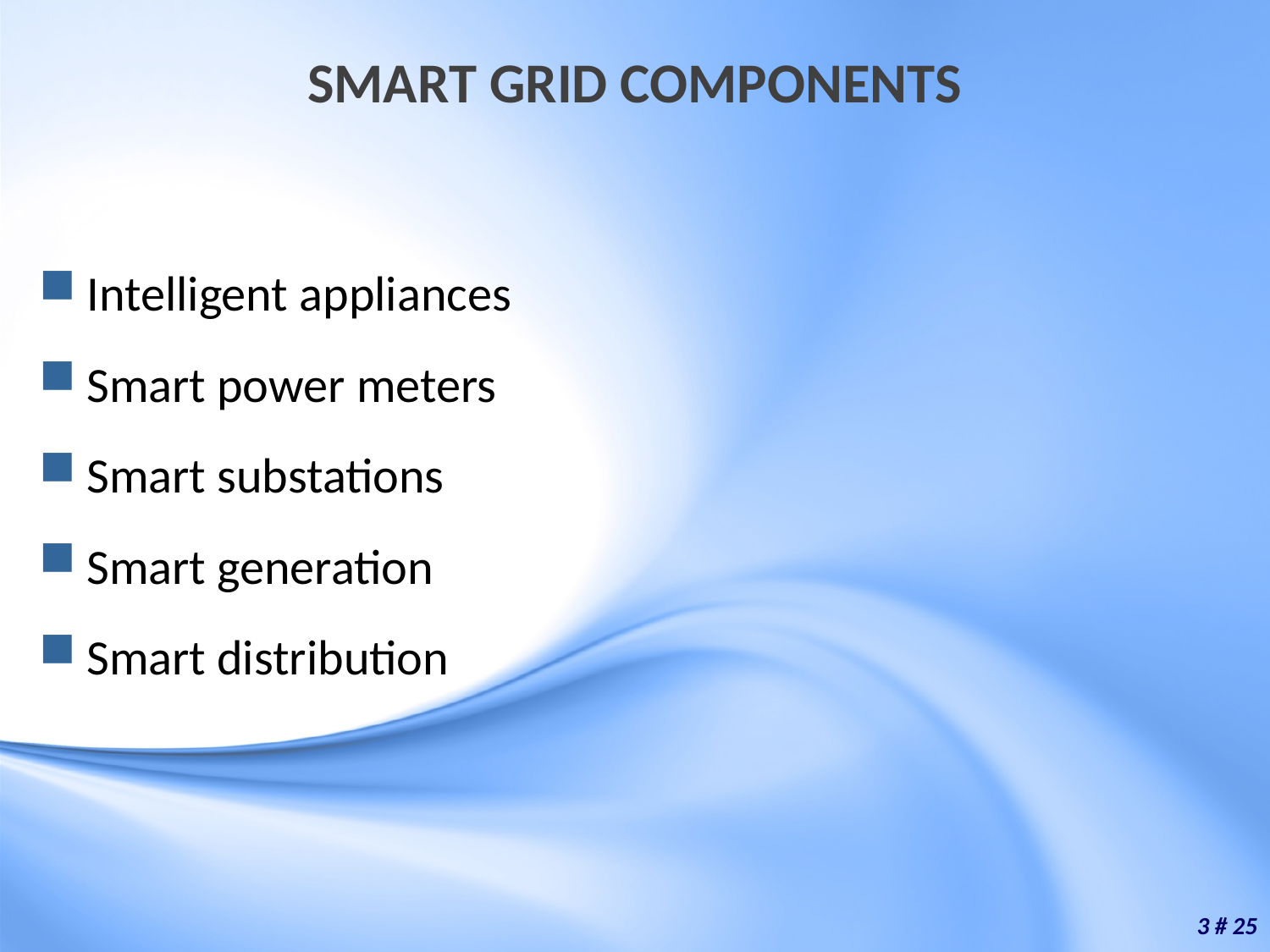

# SMART GRID COMPONENTS
Intelligent appliances
Smart power meters
Smart substations
Smart generation
Smart distribution

3 # 25